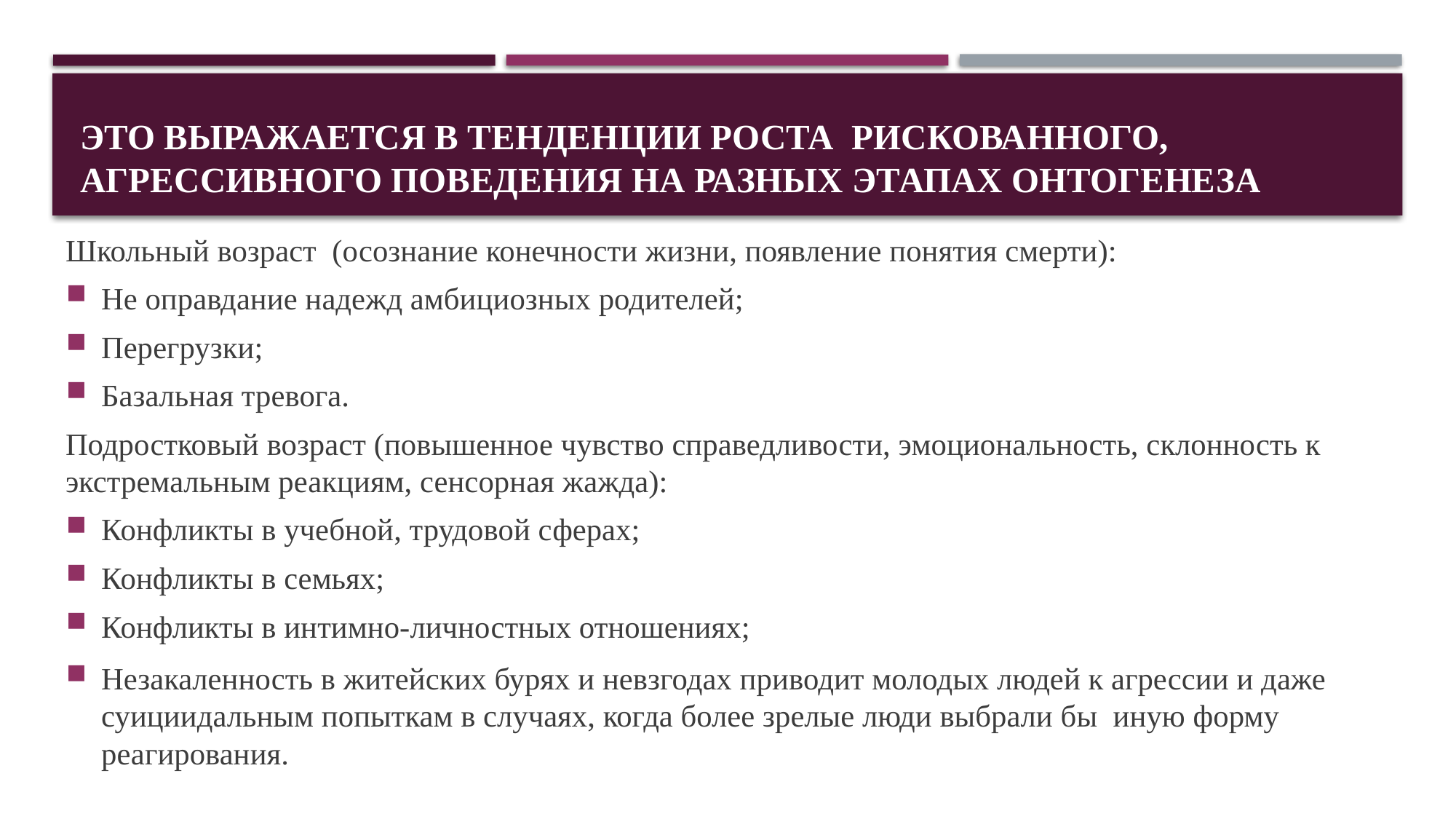

# Это выражается в тенденции роста  рискованного, агрессивного поведения на разных этапах онтогенеза
Школьный возраст  (осознание конечности жизни, появление понятия смерти):
Не оправдание надежд амбициозных родителей;
Перегрузки;
Базальная тревога.
Подростковый возраст (повышенное чувство справедливости, эмоциональность, склонность к экстремальным реакциям, сенсорная жажда):
Конфликты в учебной, трудовой сферах;
Конфликты в семьях;
Конфликты в интимно-личностных отношениях;
Незакаленность в житейских бурях и невзгодах приводит молодых людей к агрессии и даже суициидальным попыткам в случаях, когда более зрелые люди выбрали бы  иную форму реагирования.